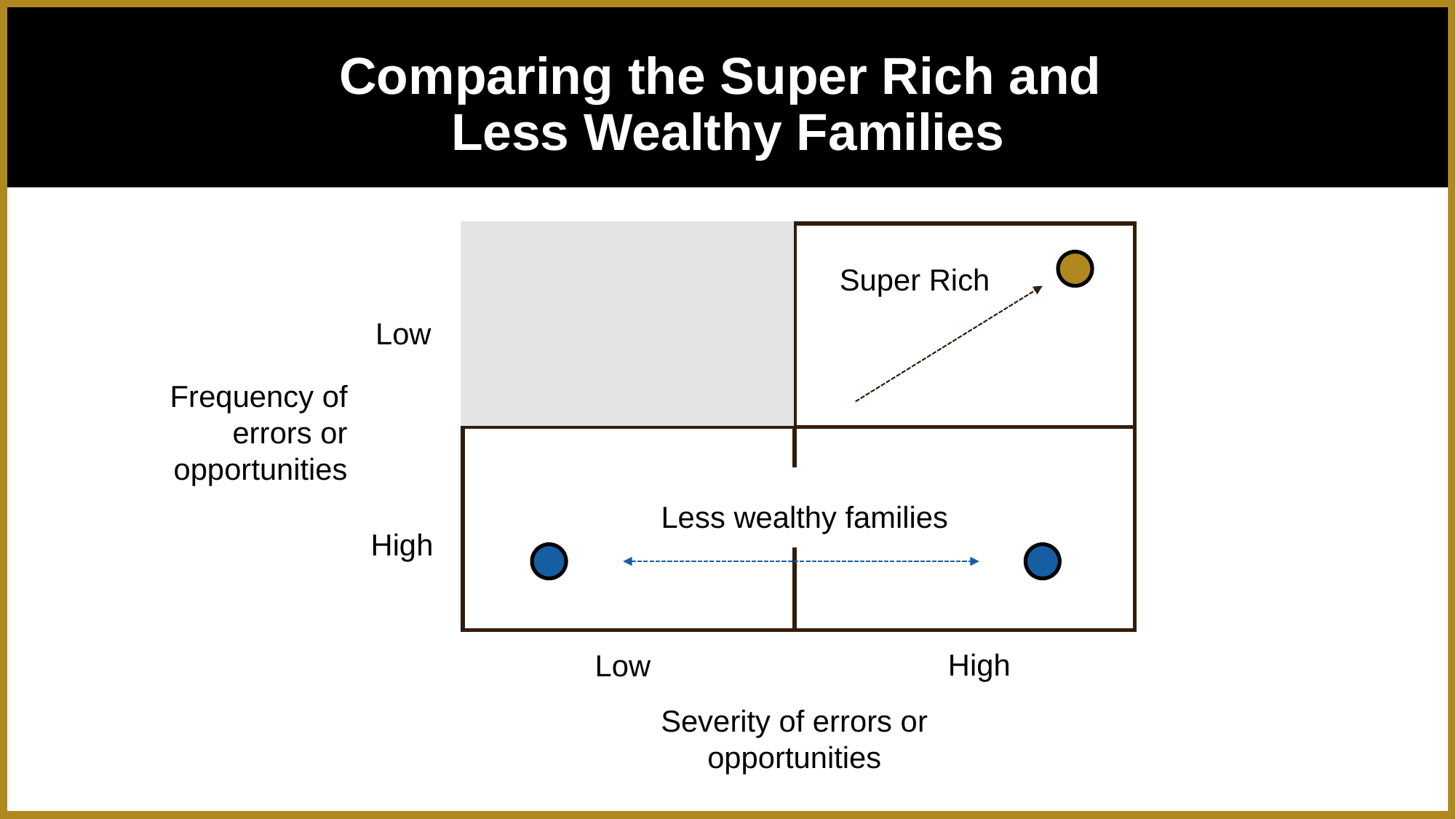

# Comparing the Super Rich and Less Wealthy Families

Super Rich
Low
Frequency of
errors or
opportunities
Less wealthy families
High

High
Low
Severity of errors or
opportunities